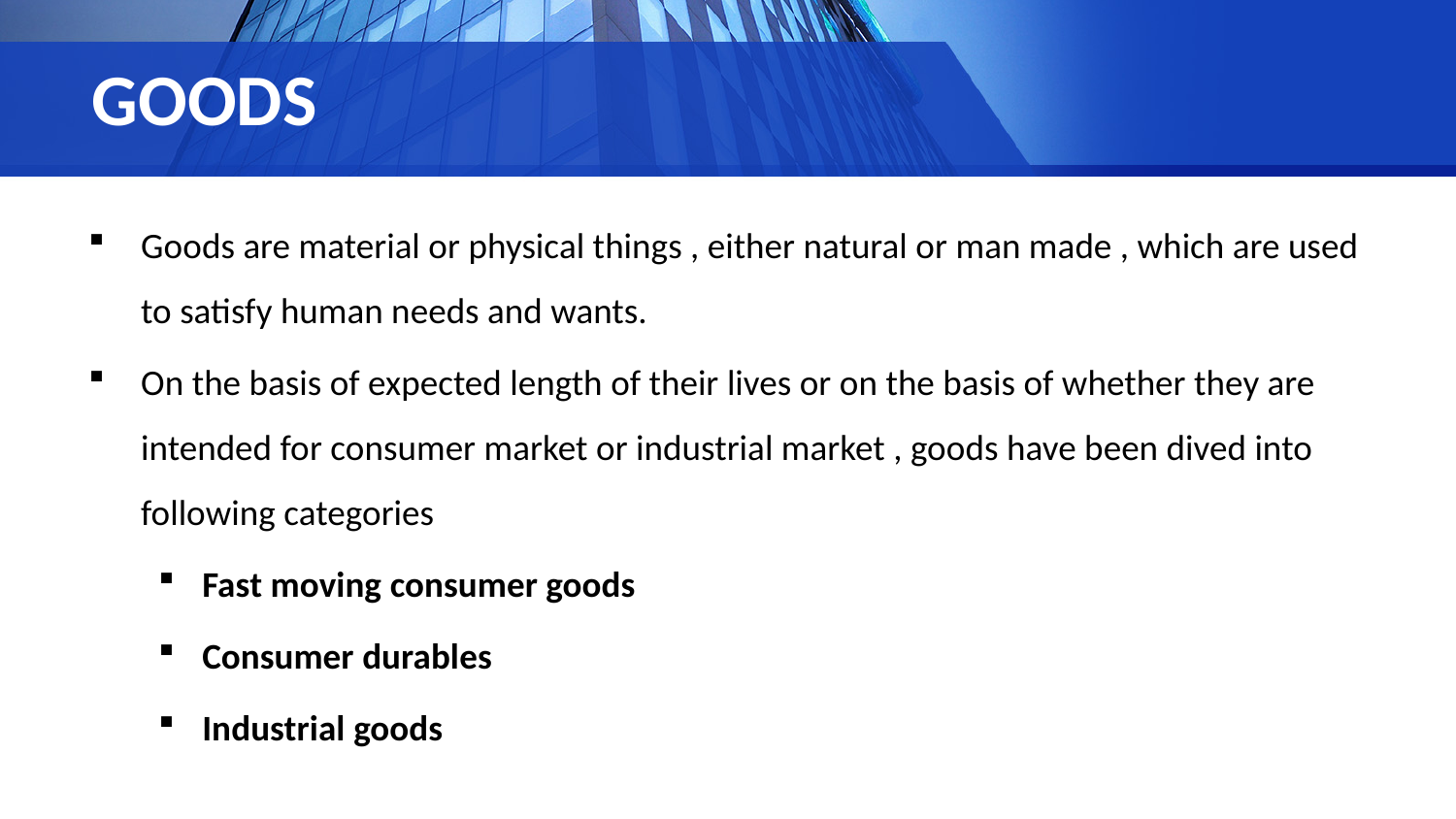

# GOODS
Goods are material or physical things , either natural or man made , which are used to satisfy human needs and wants.
On the basis of expected length of their lives or on the basis of whether they are intended for consumer market or industrial market , goods have been dived into following categories
Fast moving consumer goods
Consumer durables
Industrial goods